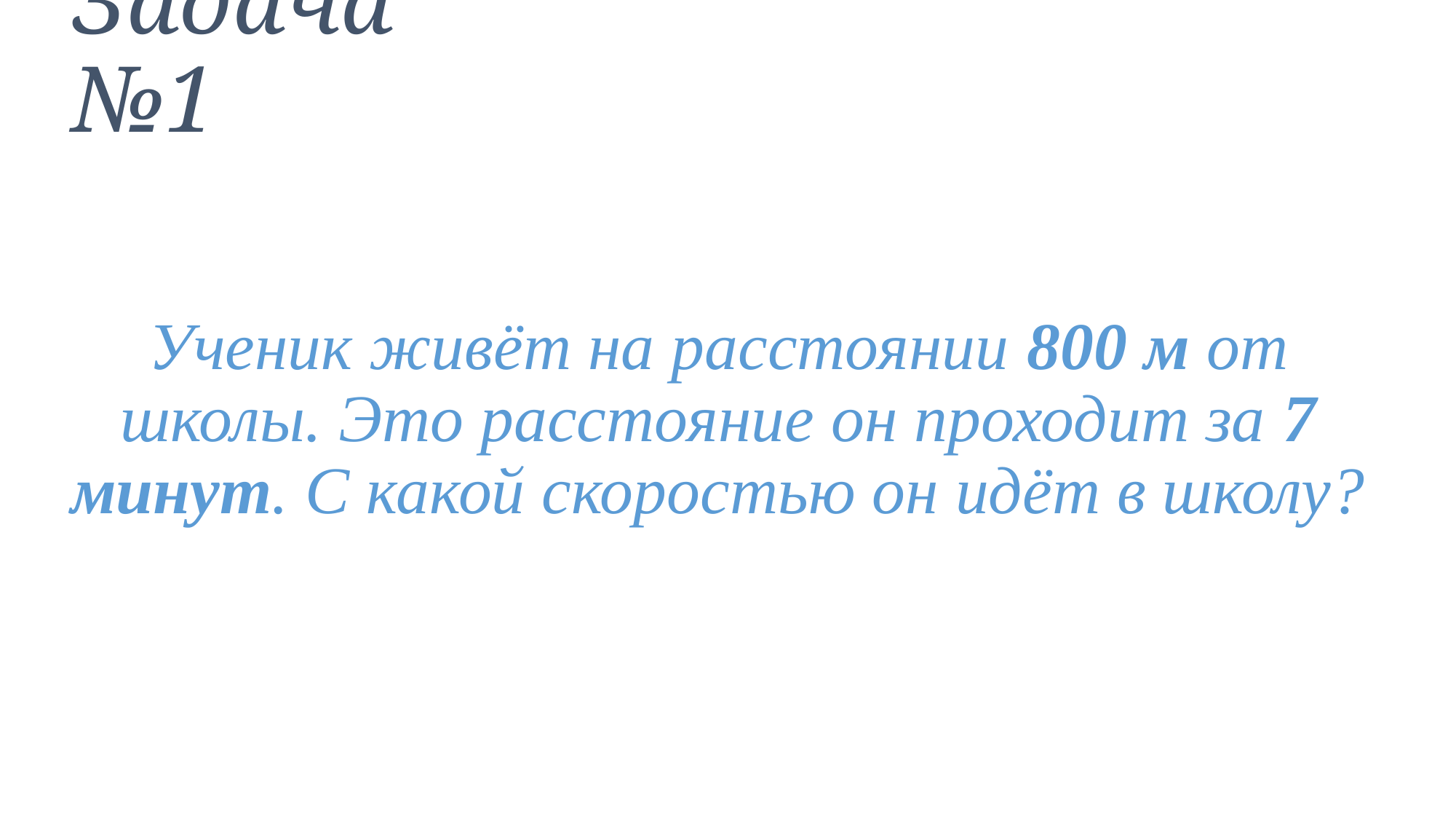

# Задача №1
Ученик живёт на расстоянии 800 м от школы. Это расстояние он проходит за 7 минут. С какой скоростью он идёт в школу?